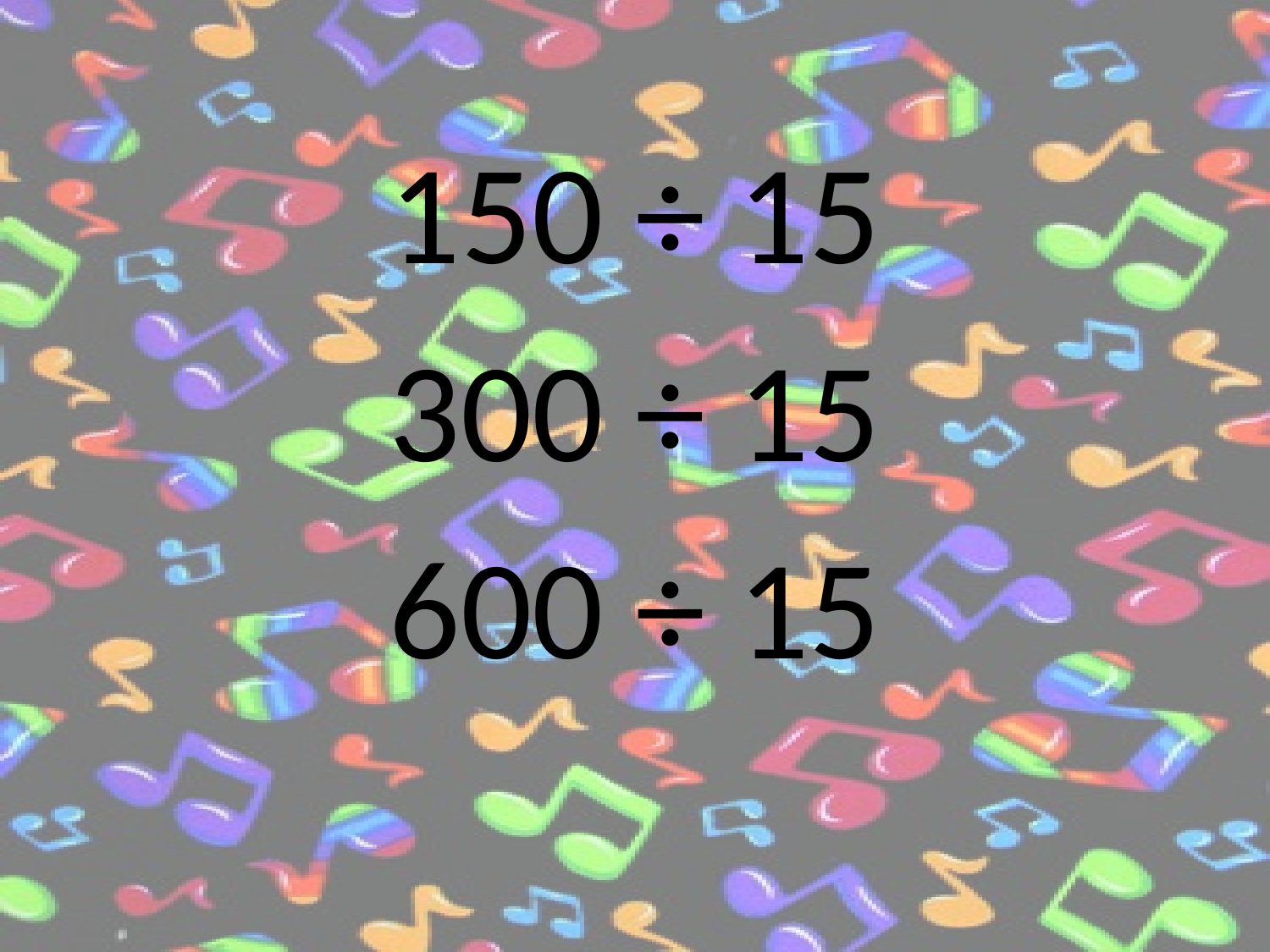

150 ÷ 15
300 ÷ 15
600 ÷ 15